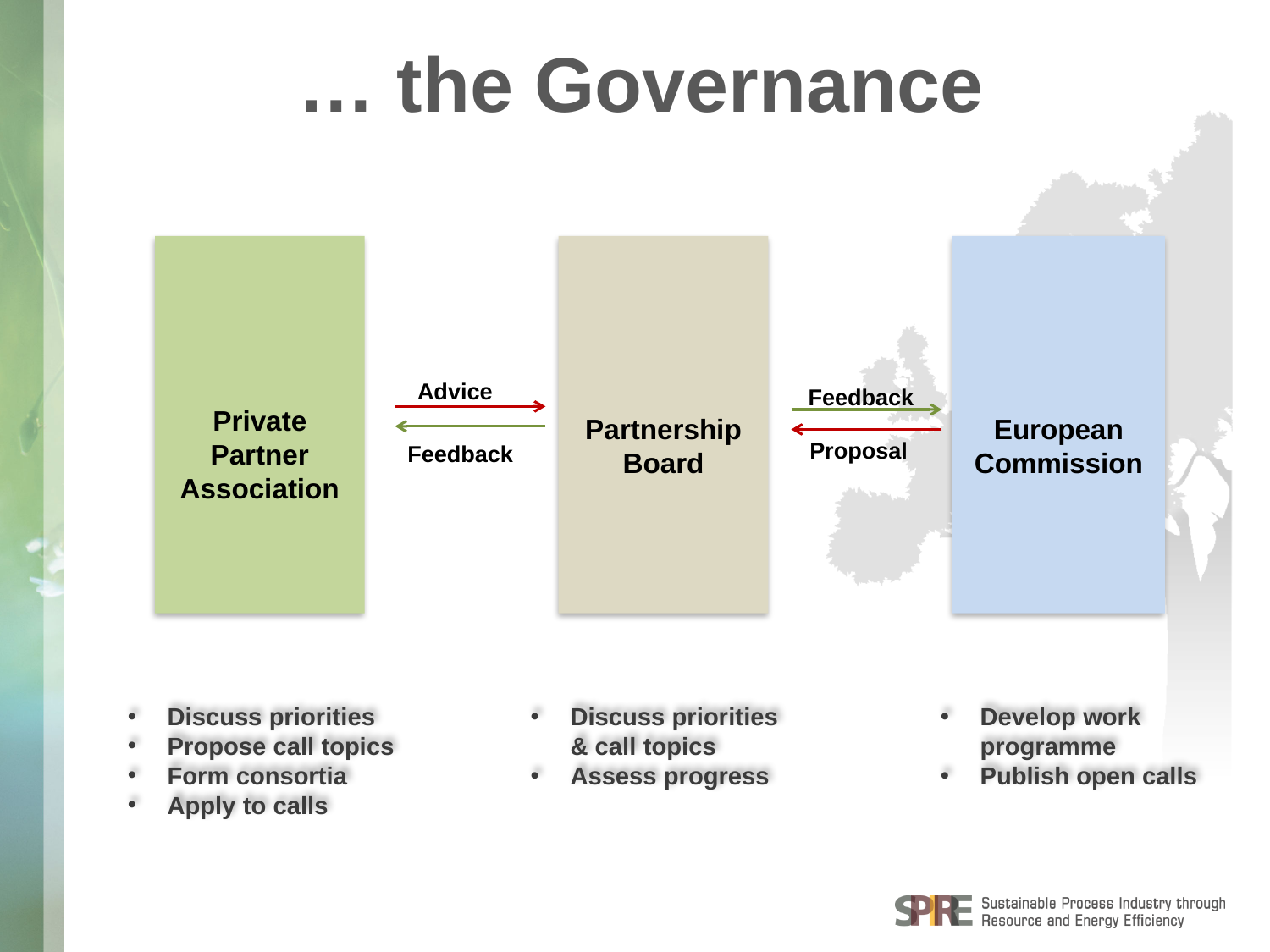

… the Governance

Private Partner
Association

Partnership Board

European Commission
Advice
Feedback
Feedback
Proposal
Develop work programme
Publish open calls
Discuss priorities & call topics
Assess progress
Discuss priorities
Propose call topics
Form consortia
Apply to calls